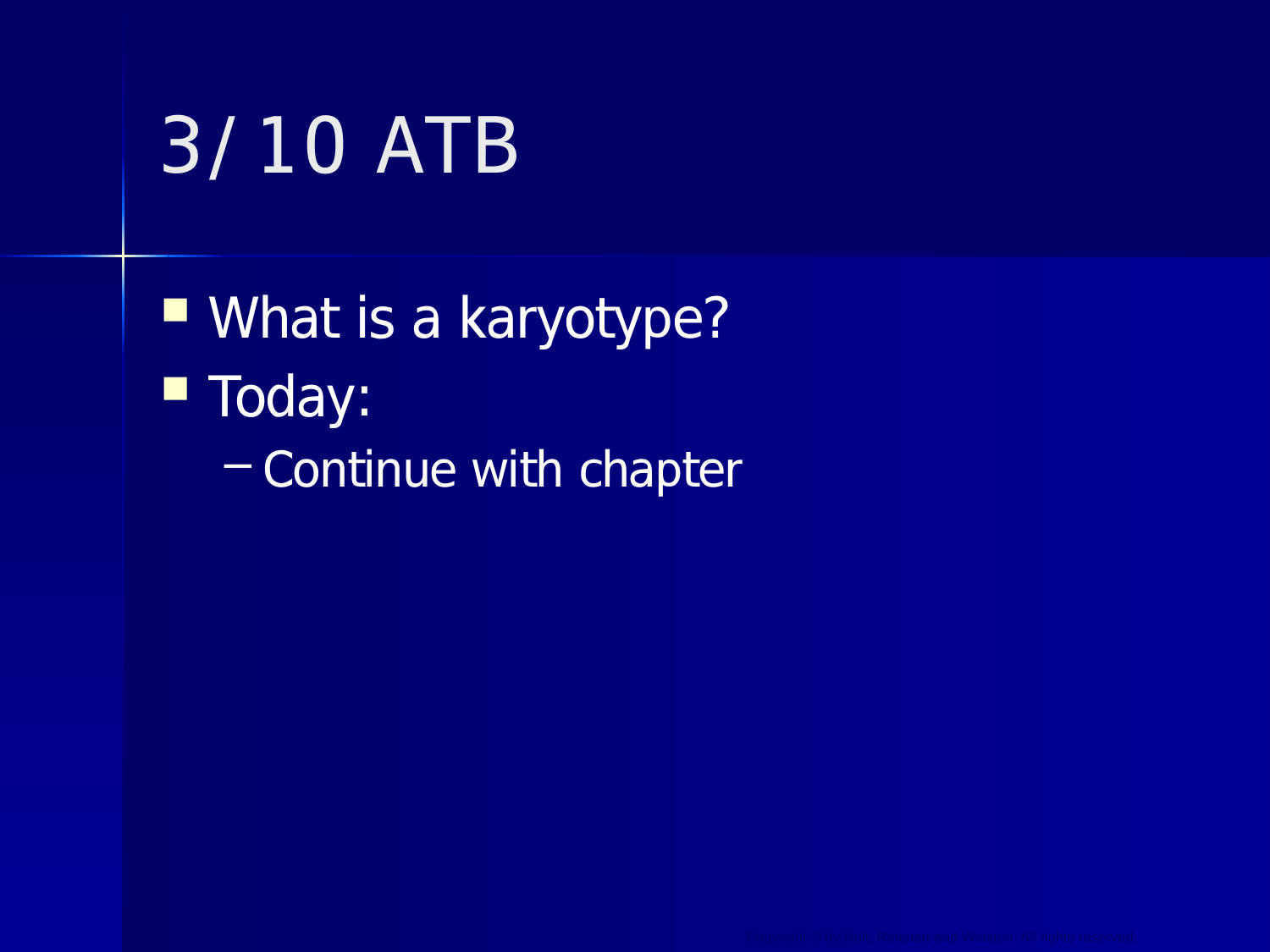

# 3/10 ATB
What is a karyotype?
Today:
Continue with chapter